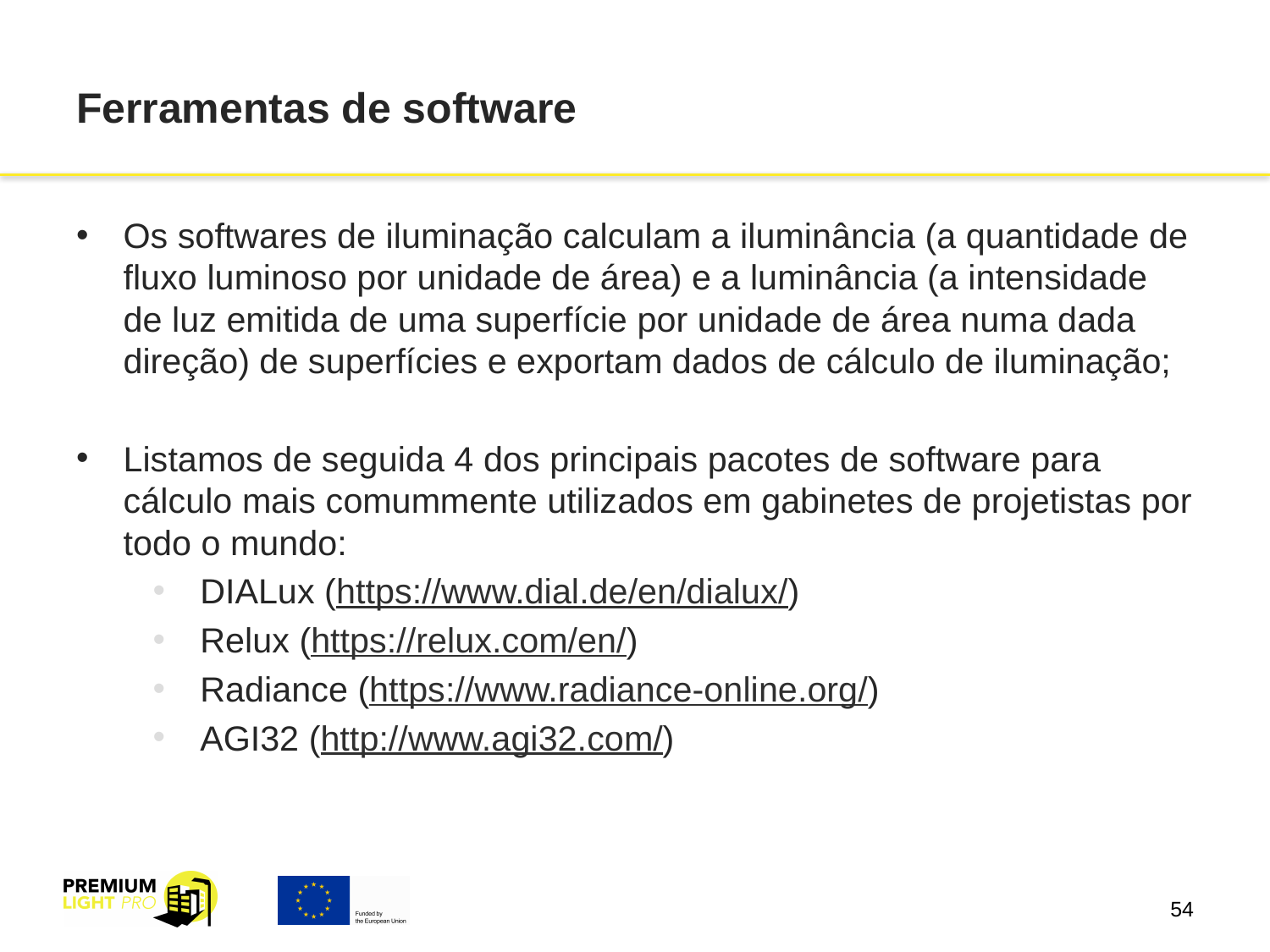

# Ferramentas de software
Os softwares de iluminação calculam a iluminância (a quantidade de fluxo luminoso por unidade de área) e a luminância (a intensidade de luz emitida de uma superfície por unidade de área numa dada direção) de superfícies e exportam dados de cálculo de iluminação;

Listamos de seguida 4 dos principais pacotes de software para cálculo mais comummente utilizados em gabinetes de projetistas por todo o mundo:
DIALux (https://www.dial.de/en/dialux/)
Relux (https://relux.com/en/)
Radiance (https://www.radiance-online.org/)
AGI32 (http://www.agi32.com/)